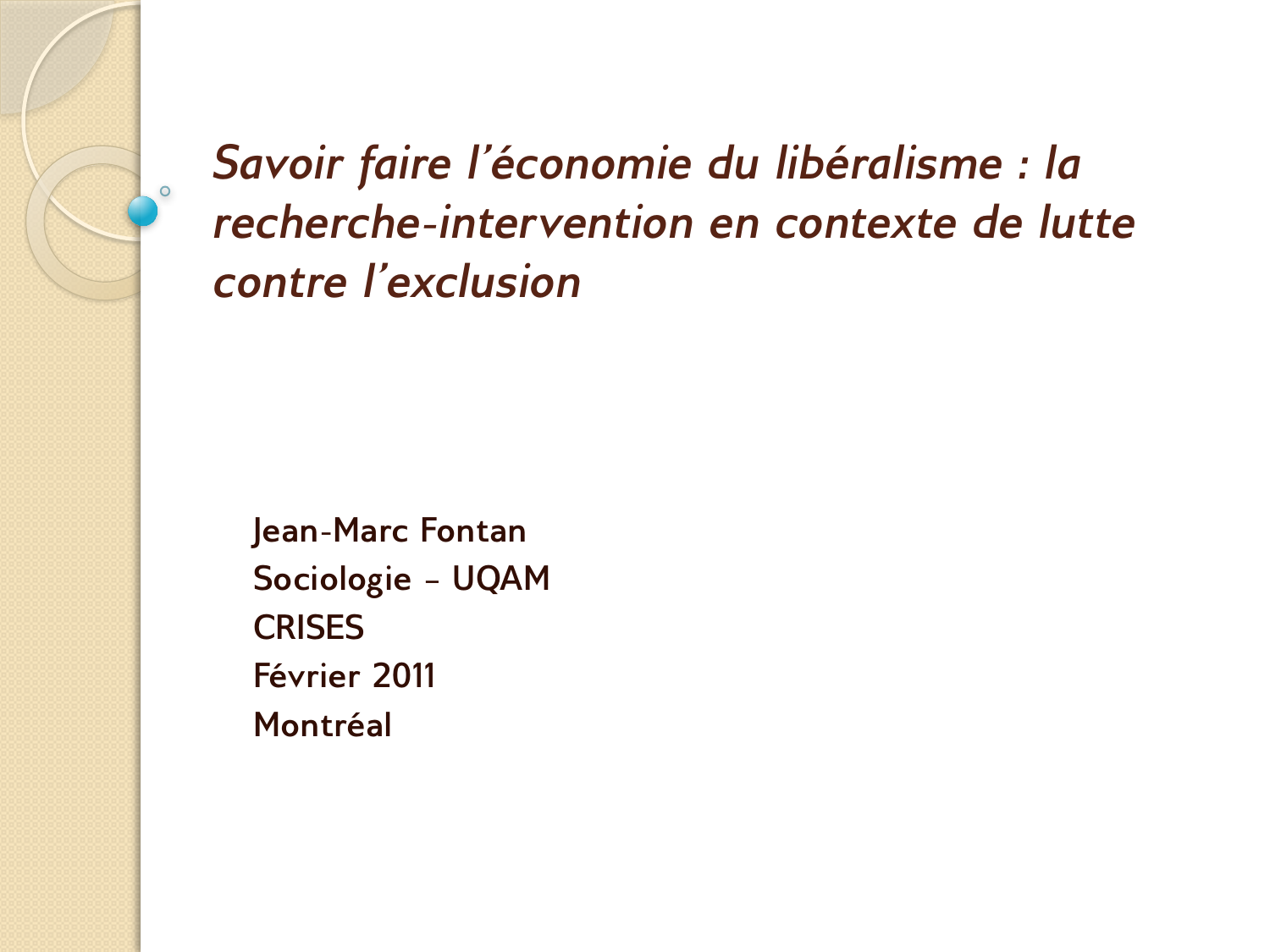

# Savoir faire l’économie du libéralisme : la recherche-intervention en contexte de lutte contre l’exclusion
Jean-Marc Fontan
Sociologie – UQAM
CRISES
Février 2011
Montréal